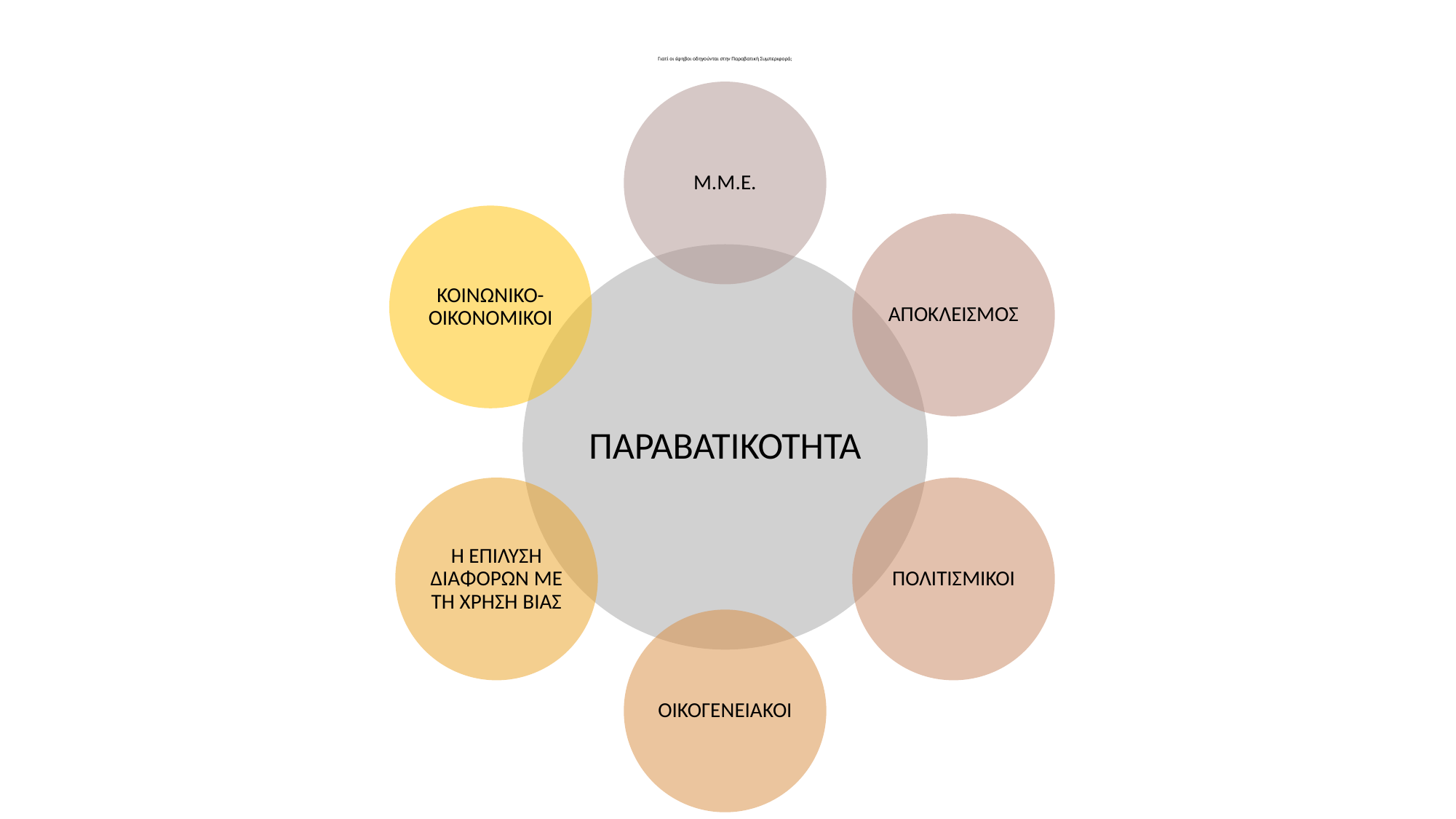

# Γιατί οι έφηβοι οδηγούνται στην Παραβατική Συμπεριφορά;
ΠΑΡΑΒΑΤΙΚΟΤΗΤΑ
Μ.Μ.Ε.
ΑΠΟΚΛΕΙΣΜΟΣ
ΠΟΛΙΤΙΣΜΙΚΟΙ
ΟΙΚΟΓΕΝΕΙΑΚΟΙ
Η ΕΠΙΛΥΣΗ ΔΙΑΦΟΡΩΝ ΜΕ ΤΗ ΧΡΗΣΗ ΒΙΑΣ
ΚΟΙΝΩΝΙΚΟ-ΟΙΚΟΝΟΜΙΚΟΙ